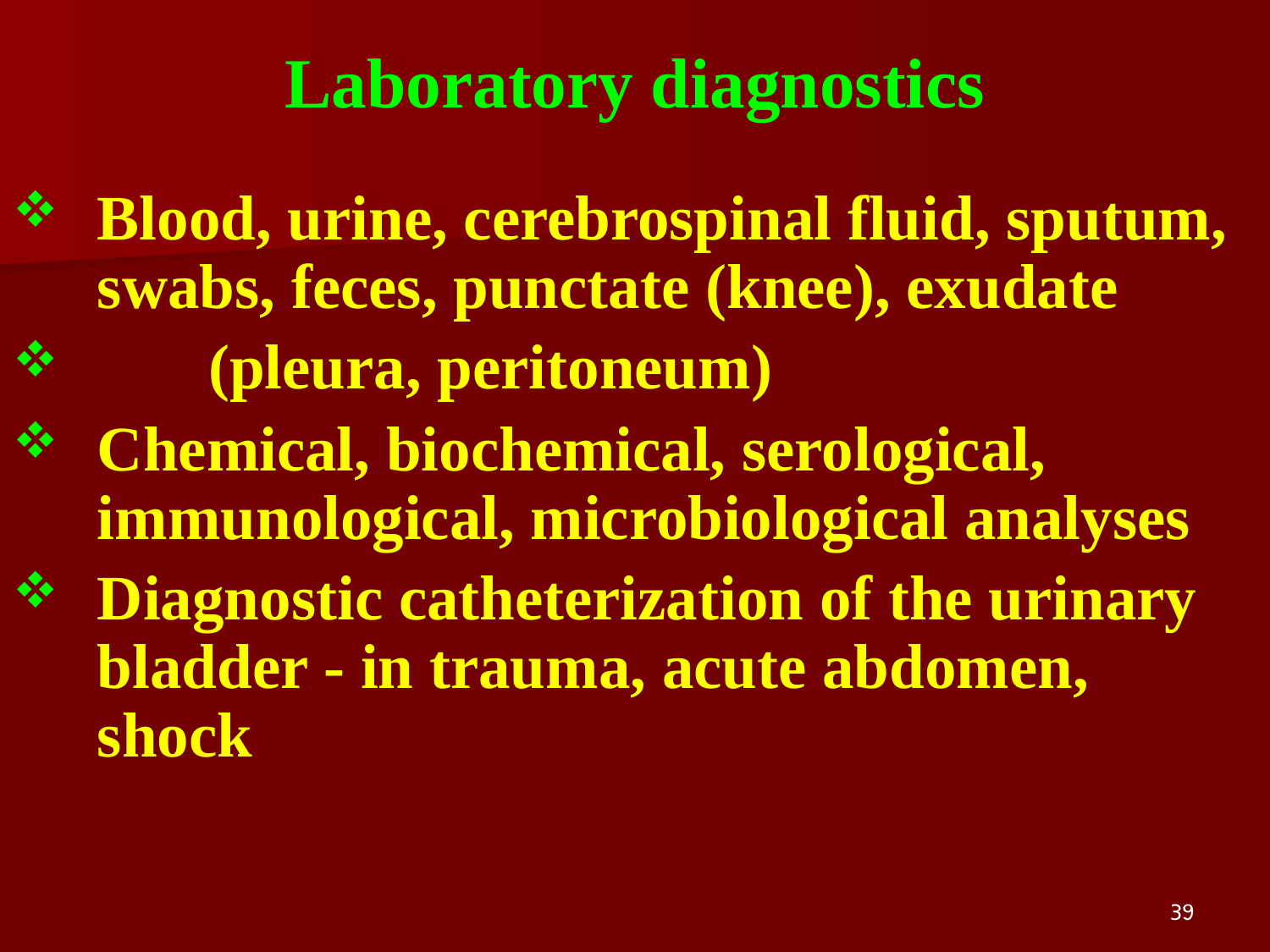

# Laboratory diagnostics
Blood, urine, cerebrospinal fluid, sputum, swabs, feces, punctate (knee), exudate
       (pleura, peritoneum)
Chemical, biochemical, serological, immunological, microbiological analyses
Diagnostic catheterization of the urinary bladder - in trauma, acute abdomen, shock

39